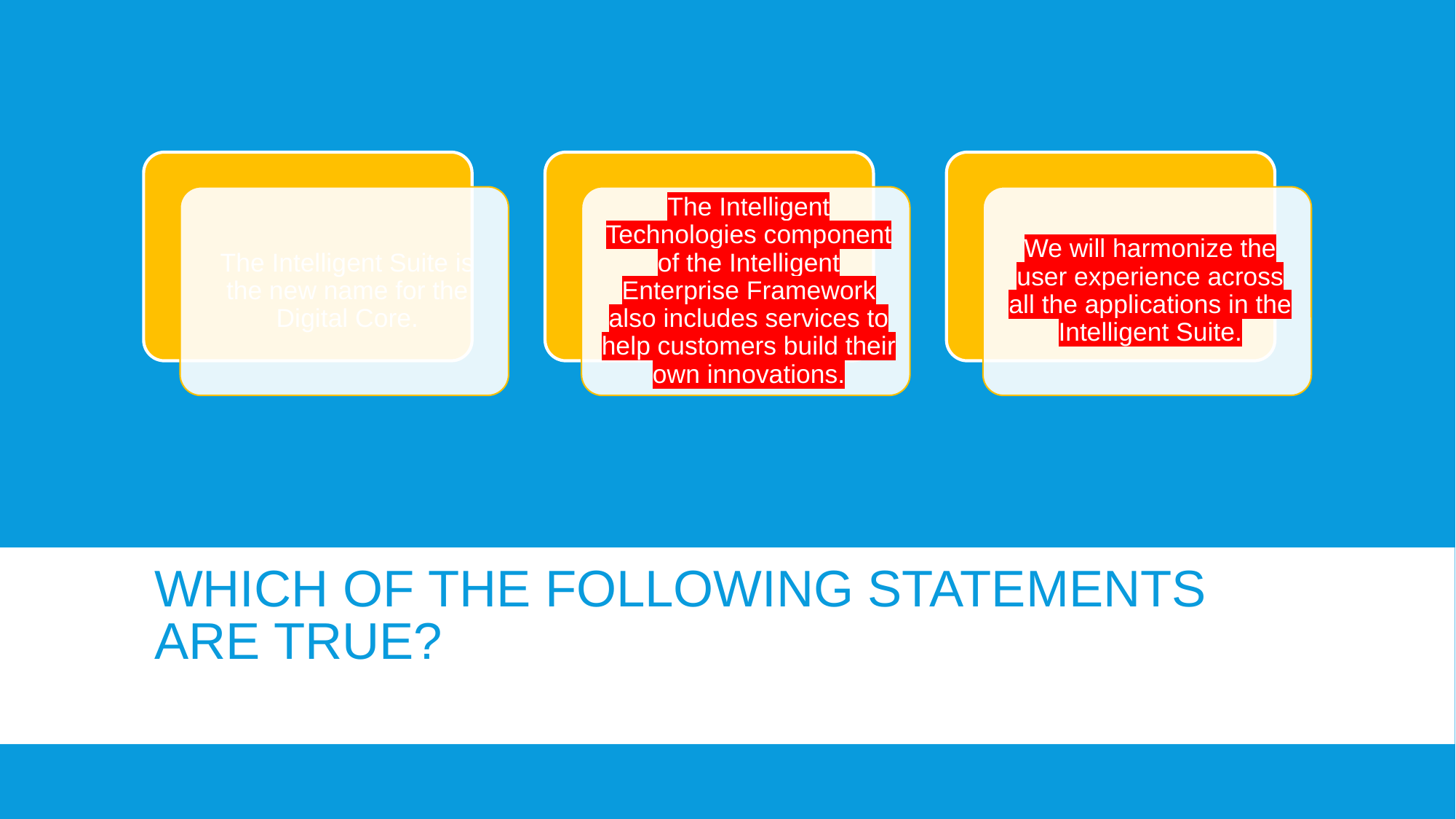

The Intelligent Suite is the new name for the Digital Core.
The Intelligent Technologies component of the Intelligent Enterprise Framework also includes services to help customers build their own innovations.
We will harmonize the user experience across all the applications in the Intelligent Suite.

# Which of the following statements are true?